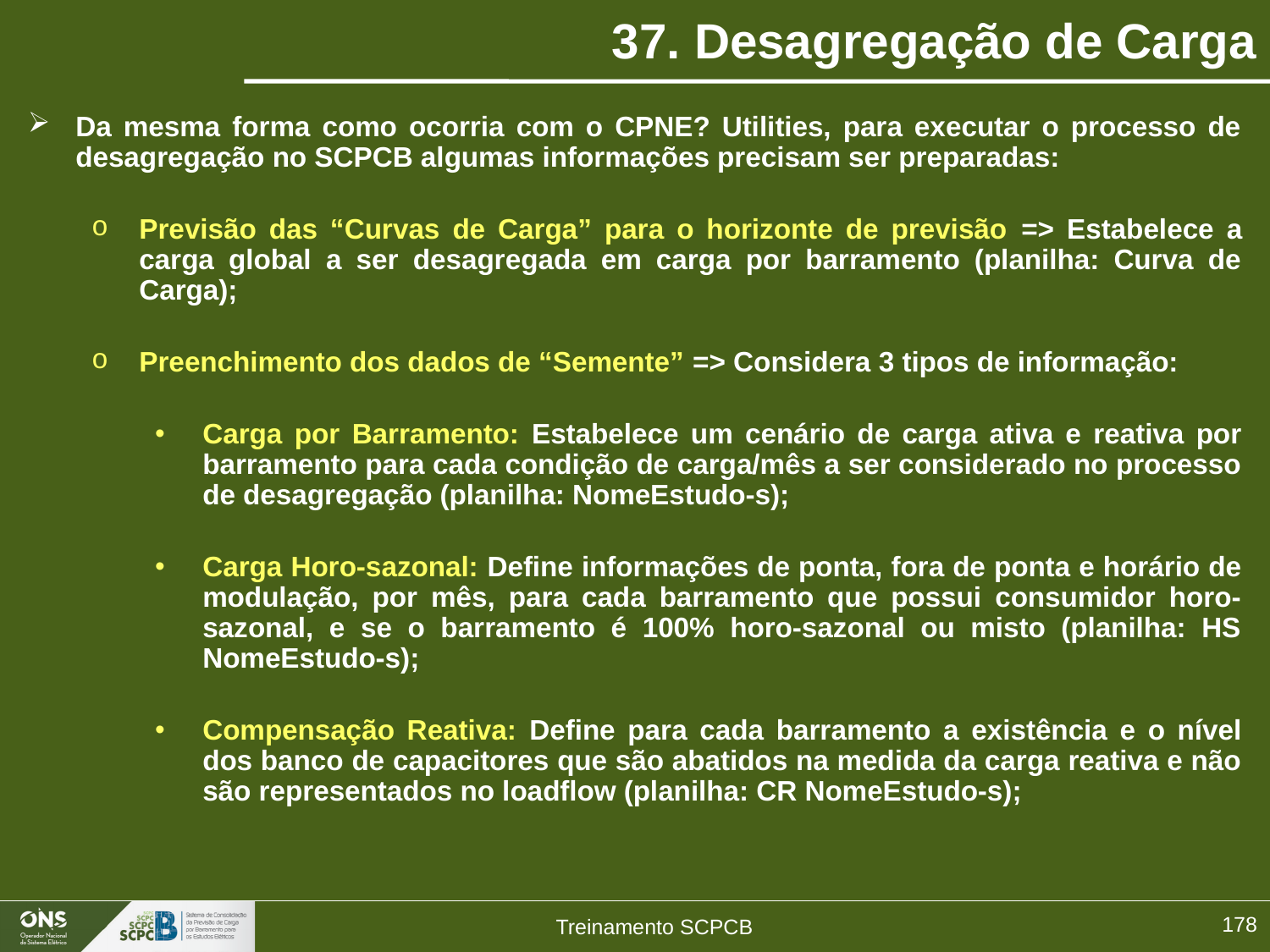

# 37. Desagregação de Carga
Da mesma forma como ocorria com o CPNE? Utilities, para executar o processo de desagregação no SCPCB algumas informações precisam ser preparadas:

Previsão das “Curvas de Carga” para o horizonte de previsão => Estabelece a carga global a ser desagregada em carga por barramento (planilha: Curva de Carga);

Preenchimento dos dados de “Semente” => Considera 3 tipos de informação:

Carga por Barramento: Estabelece um cenário de carga ativa e reativa por barramento para cada condição de carga/mês a ser considerado no processo de desagregação (planilha: NomeEstudo-s);

Carga Horo-sazonal: Define informações de ponta, fora de ponta e horário de modulação, por mês, para cada barramento que possui consumidor horo-sazonal, e se o barramento é 100% horo-sazonal ou misto (planilha: HS NomeEstudo-s);

Compensação Reativa: Define para cada barramento a existência e o nível dos banco de capacitores que são abatidos na medida da carga reativa e não são representados no loadflow (planilha: CR NomeEstudo-s);